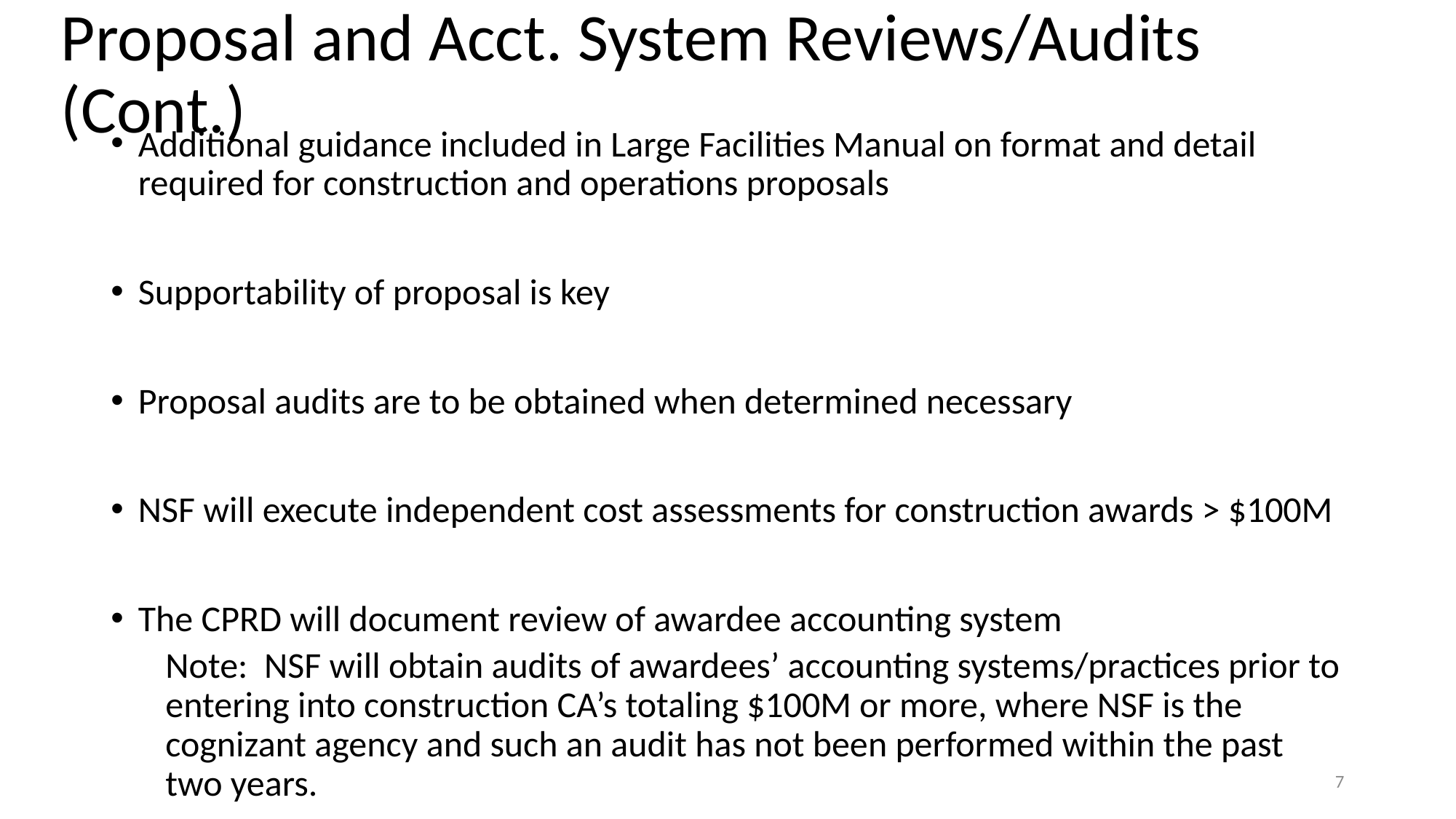

# Proposal and Acct. System Reviews/Audits (Cont.)
Additional guidance included in Large Facilities Manual on format and detail required for construction and operations proposals

Supportability of proposal is key

Proposal audits are to be obtained when determined necessary

NSF will execute independent cost assessments for construction awards > $100M

The CPRD will document review of awardee accounting system
Note:  NSF will obtain audits of awardees’ accounting systems/practices prior to entering into construction CA’s totaling $100M or more, where NSF is the cognizant agency and such an audit has not been performed within the past two years.

7